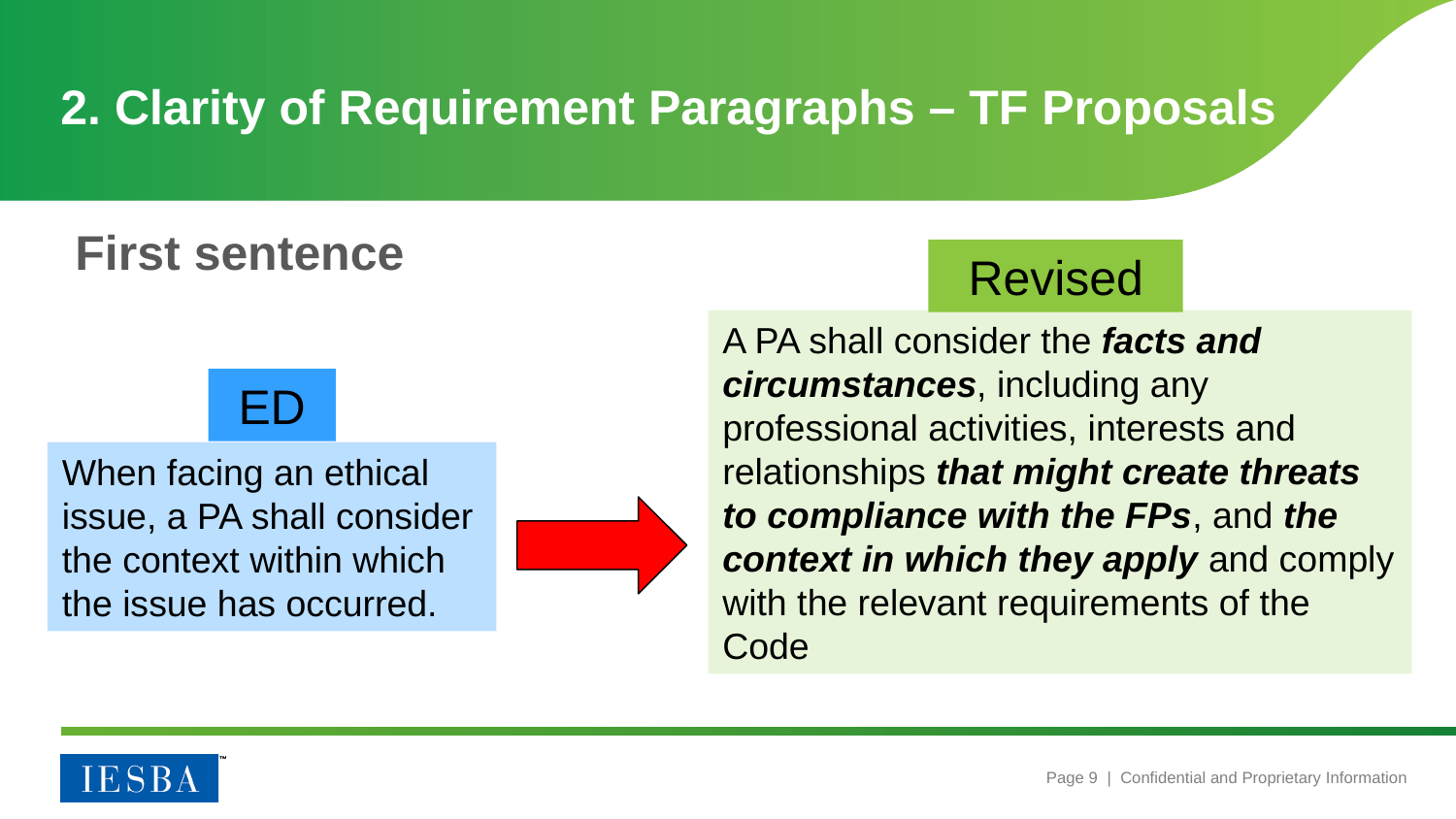

# 2. Clarity of Requirement Paragraphs – TF Proposals
First sentence
Revised
A PA shall consider the facts and circumstances, including any professional activities, interests and relationships that might create threats to compliance with the FPs, and the context in which they apply and comply with the relevant requirements of the Code
ED
When facing an ethical issue, a PA shall consider the context within which the issue has occurred.